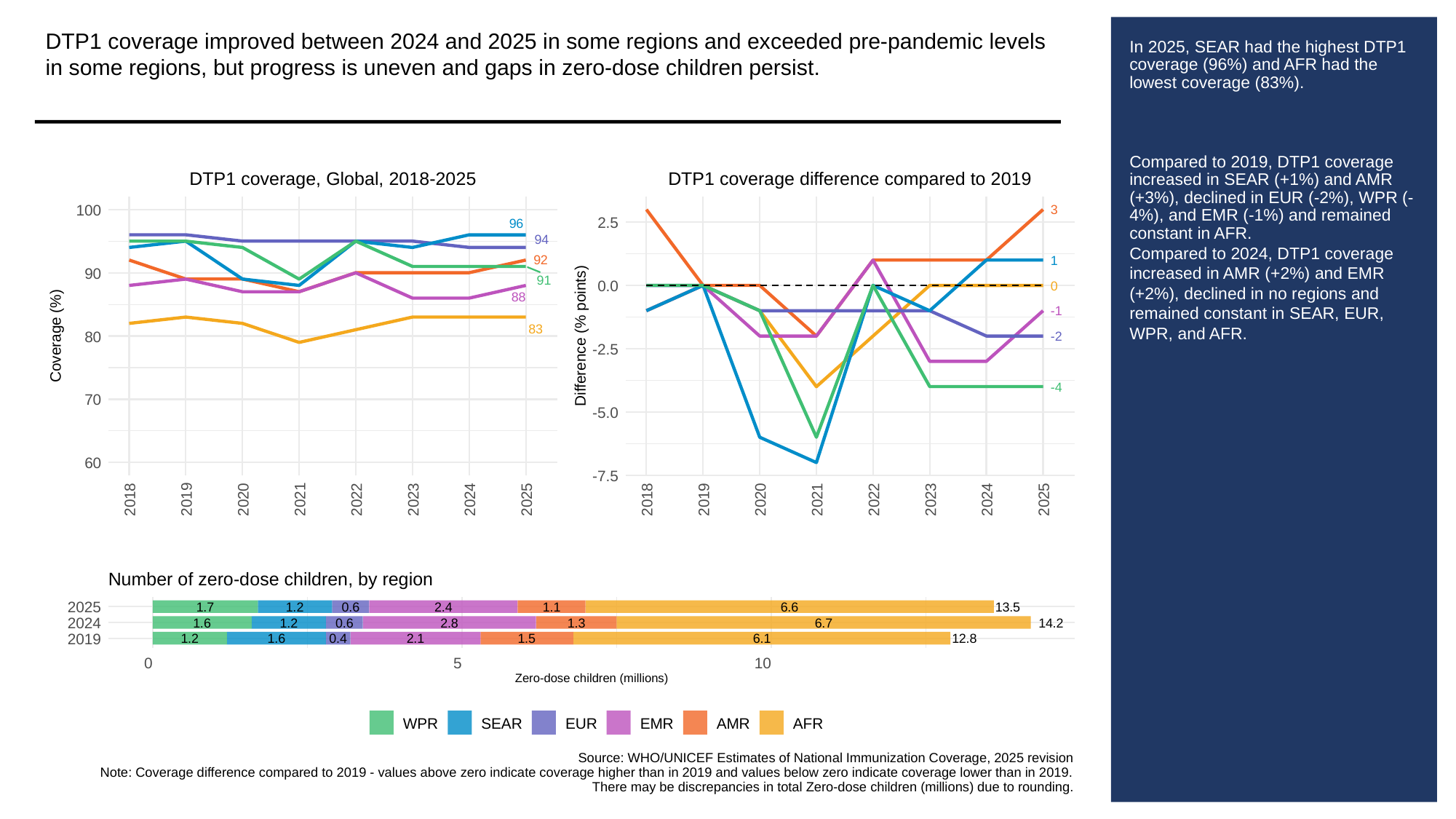

DTP1 coverage improved between 2024 and 2025 in some regions and exceeded pre-pandemic levels in some regions, but progress is uneven and gaps in zero-dose children persist.
# In 2025, SEAR had the highest DTP1 coverage (96%) and AFR had the lowest coverage (83%).

Compared to 2019, DTP1 coverage increased in SEAR (+1%) and AMR (+3%), declined in EUR (-2%), WPR (-4%), and EMR (-1%) and remained constant in AFR.
Compared to 2024, DTP1 coverage increased in AMR (+2%) and EMR (+2%), declined in no regions and remained constant in SEAR, EUR, WPR, and AFR.

DTP1 coverage, Global, 2018-2025
DTP1 coverage difference compared to 2019

100
3

2.5
96

94

92
1

90

91
0.0
0

88

-1

83
Coverage (%)
80
Difference (% points)
-2

-2.5

-4
70

-5.0

60

-7.5

2018
2019
2020
2021
2022
2023
2024
2025
2018
2019
2020
2021
2022
2023
2024
2025
Number of zero-dose children, by region

2025
1.7
1.2
0.6
2.4
1.1
6.6
13.5

2024
1.6
1.2
0.6
2.8
1.3
6.7
14.2

2019
1.2
1.6
0.4
2.1
1.5
6.1
12.8

0
5
10
Zero-dose children (millions)

WPR
SEAR
EUR
EMR
AMR
AFR
Source: WHO/UNICEF Estimates of National Immunization Coverage, 2025 revision
Note: Coverage difference compared to 2019 - values above zero indicate coverage higher than in 2019 and values below zero indicate coverage lower than in 2019.
There may be discrepancies in total Zero-dose children (millions) due to rounding.